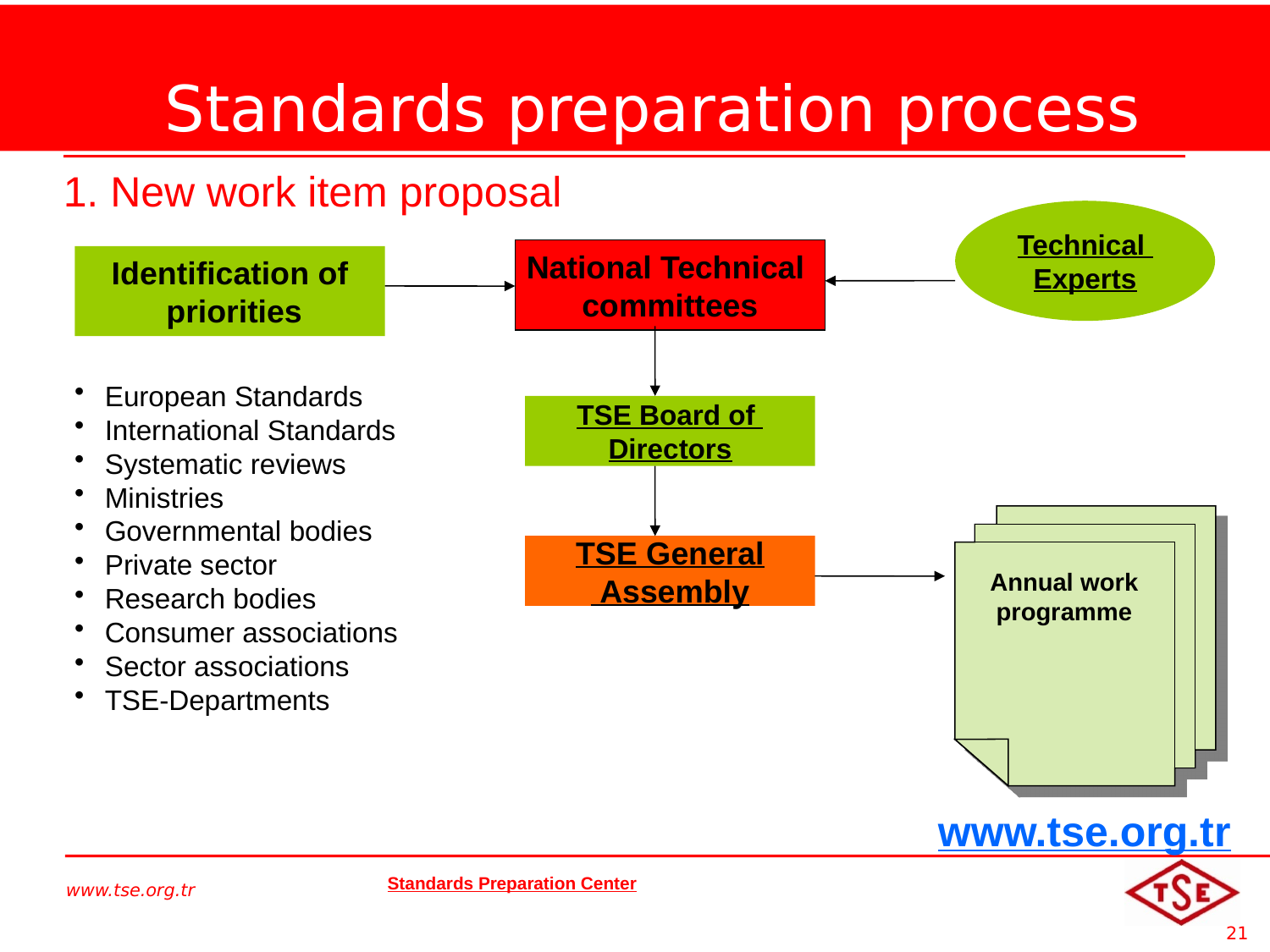

# Standards preparation process
1. New work item proposal
Technical
Experts
National Technical
committees
Identification of
 priorities

European Standards
International Standards
Systematic reviews
Ministries
Governmental bodies
Private sector
Research bodies
Consumer associations
Sector associations
TSE-Departments
TSE Board of
Directors

Annual work programme

TSE General
 Assembly

www.tse.org.tr

www.tse.org.tr
Standards Preparation Center

©2010 Türk Standardları Enstitüsü
21